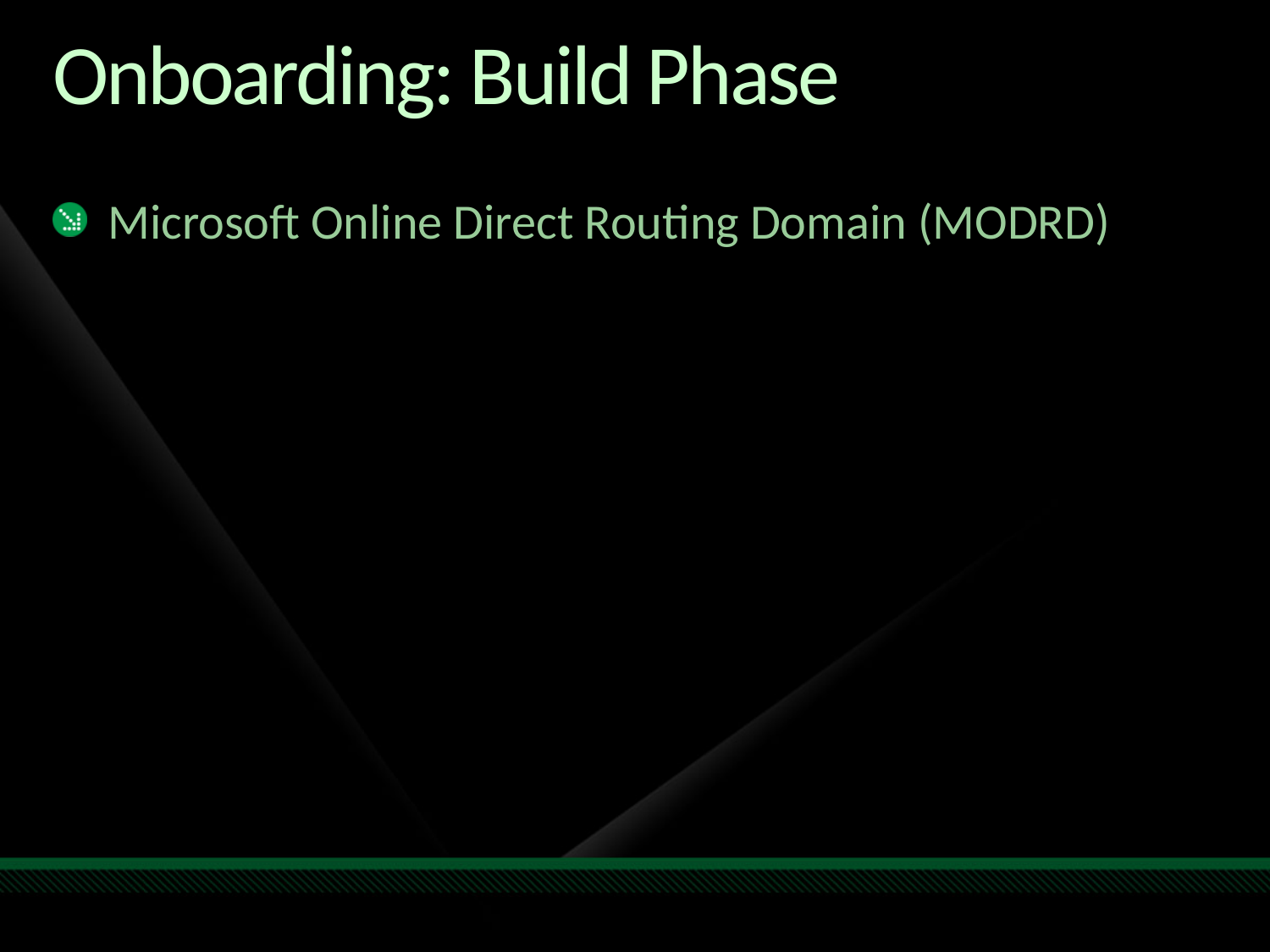

# Onboarding: Build Phase
Microsoft Online Direct Routing Domain (MODRD)